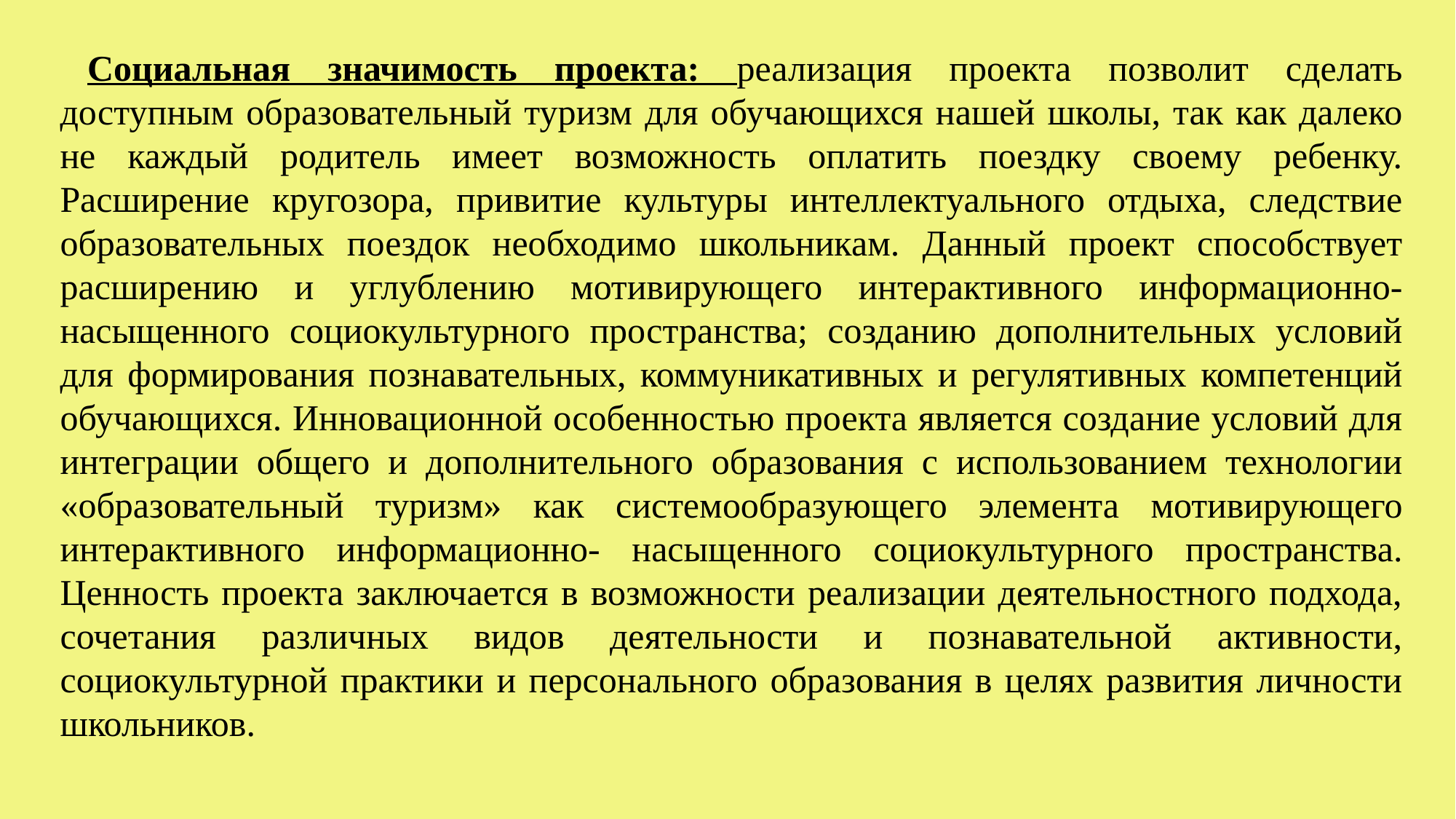

Социальная значимость проекта: реализация проекта позволит сделать доступным образовательный туризм для обучающихся нашей школы, так как далеко не каждый родитель имеет возможность оплатить поездку своему ребенку. Расширение кругозора, привитие культуры интеллектуального отдыха, следствие образовательных поездок необходимо школьникам. Данный проект способствует расширению и углублению мотивирующего интерактивного информационно- насыщенного социокультурного пространства; созданию дополнительных условий для формирования познавательных, коммуникативных и регулятивных компетенций обучающихся. Инновационной особенностью проекта является создание условий для интеграции общего и дополнительного образования с использованием технологии «образовательный туризм» как системообразующего элемента мотивирующего интерактивного информационно- насыщенного социокультурного пространства. Ценность проекта заключается в возможности реализации деятельностного подхода, сочетания различных видов деятельности и познавательной активности, социокультурной практики и персонального образования в целях развития личности школьников.